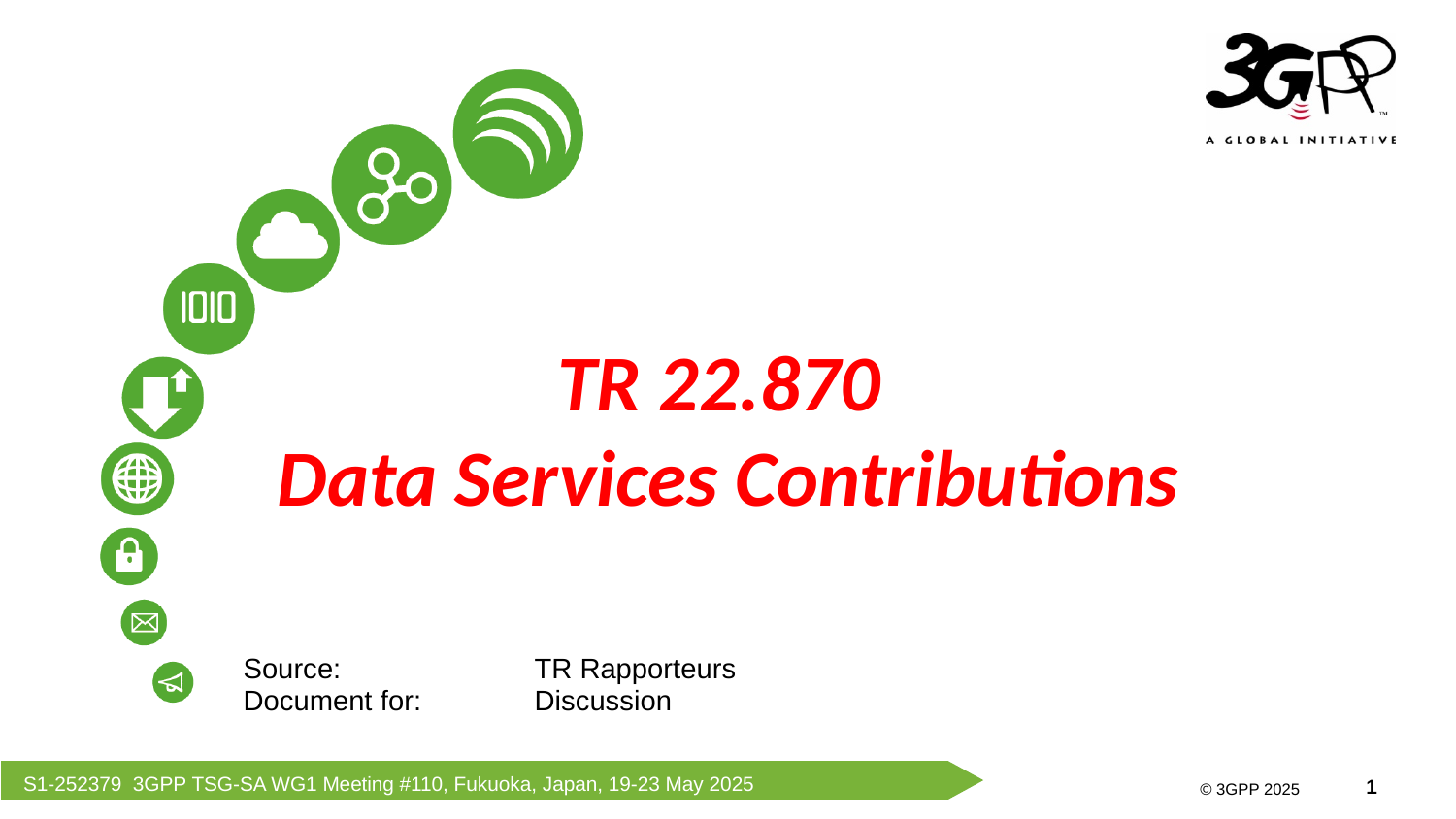

TR 22.870
Data Services Contributions
Source: 		TR Rapporteurs
Document for:	Discussion

S1-252379  3GPP TSG-SA WG1 Meeting #110, Fukuoka, Japan, 19-23 May 2025

© 3GPP 2025